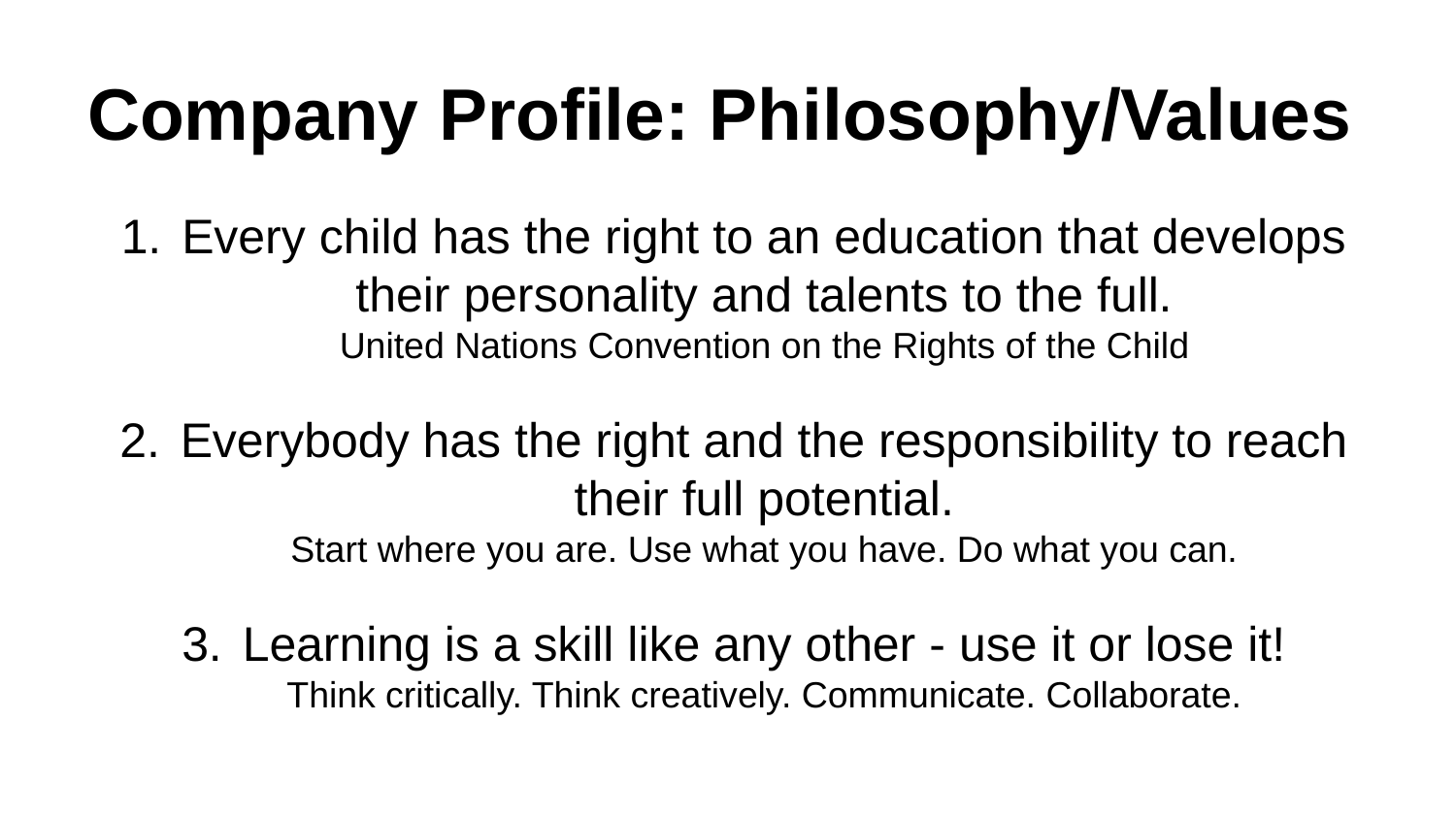

# Company Profile: Philosophy/Values
Every child has the right to an education that develops their personality and talents to the full.
United Nations Convention on the Rights of the Child
Everybody has the right and the responsibility to reach their full potential.
Start where you are. Use what you have. Do what you can.
Learning is a skill like any other - use it or lose it!
Think critically. Think creatively. Communicate. Collaborate.